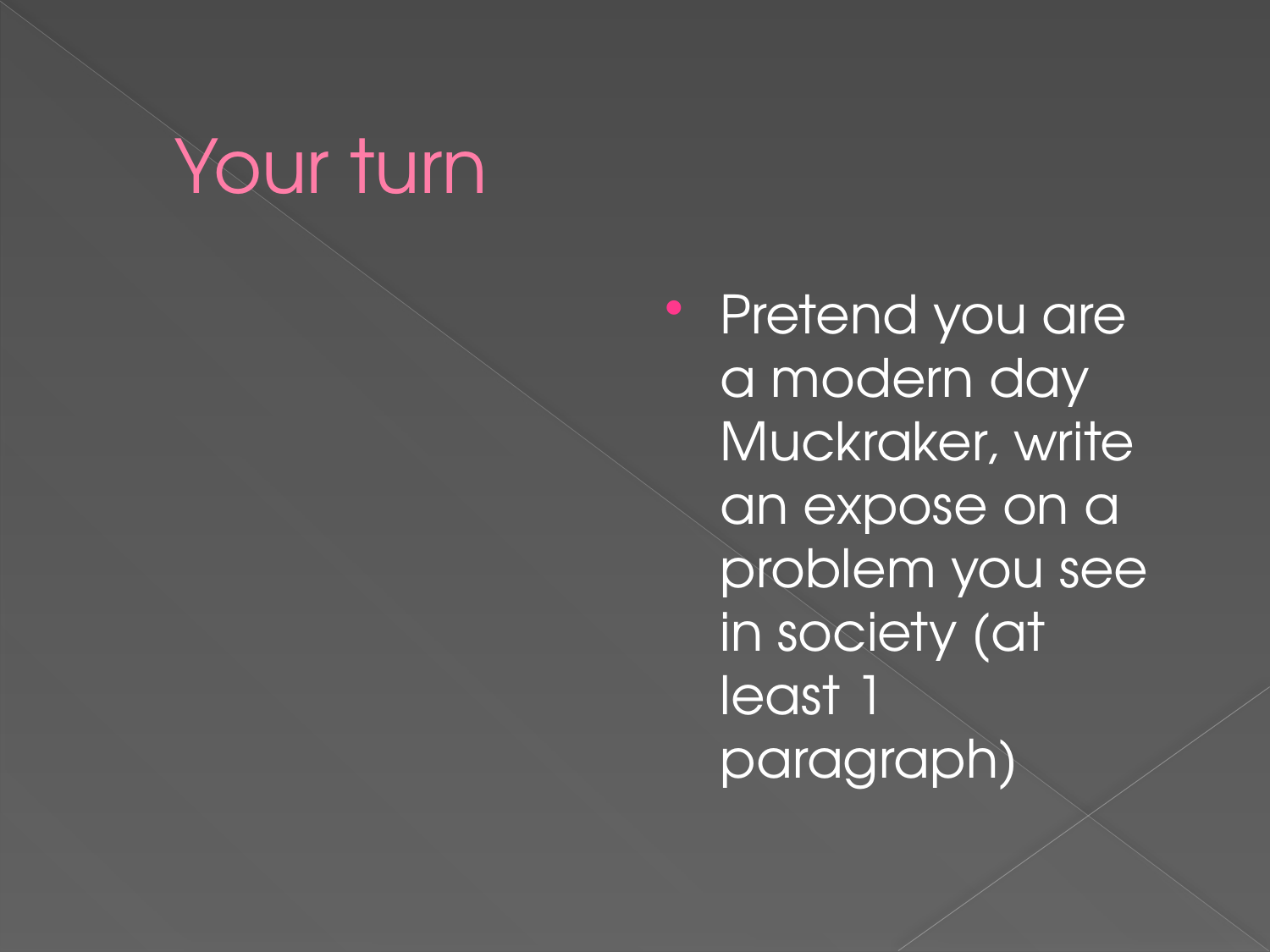

# Your turn

Pretend you are a modern day Muckraker, write an expose on a problem you see in society (at least 1 paragraph)